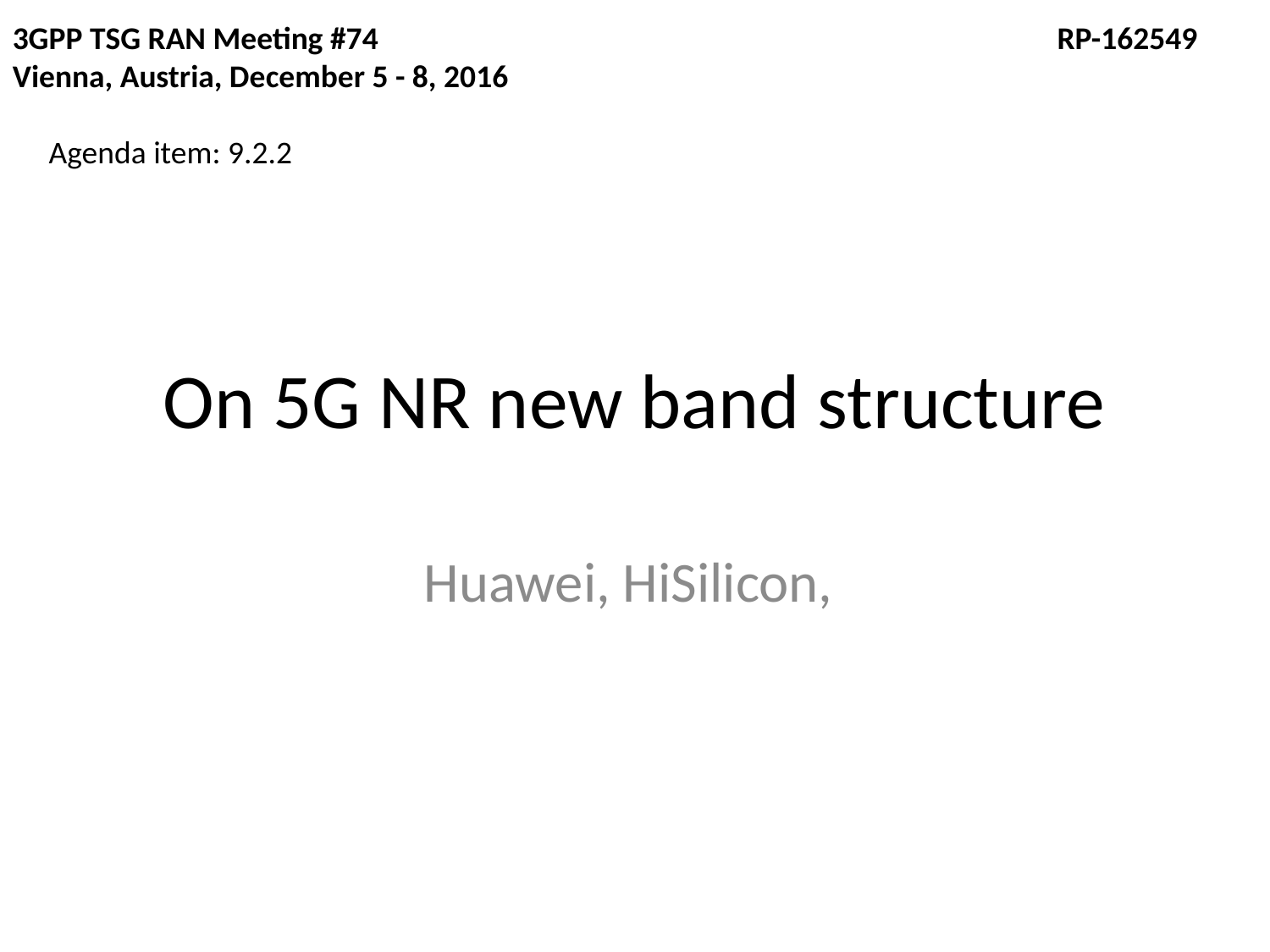

3GPP TSG RAN Meeting #74	                  				    RP-162549
Vienna, Austria, December 5 - 8, 2016
Agenda item: 9.2.2
# On 5G NR new band structure
Huawei, HiSilicon,